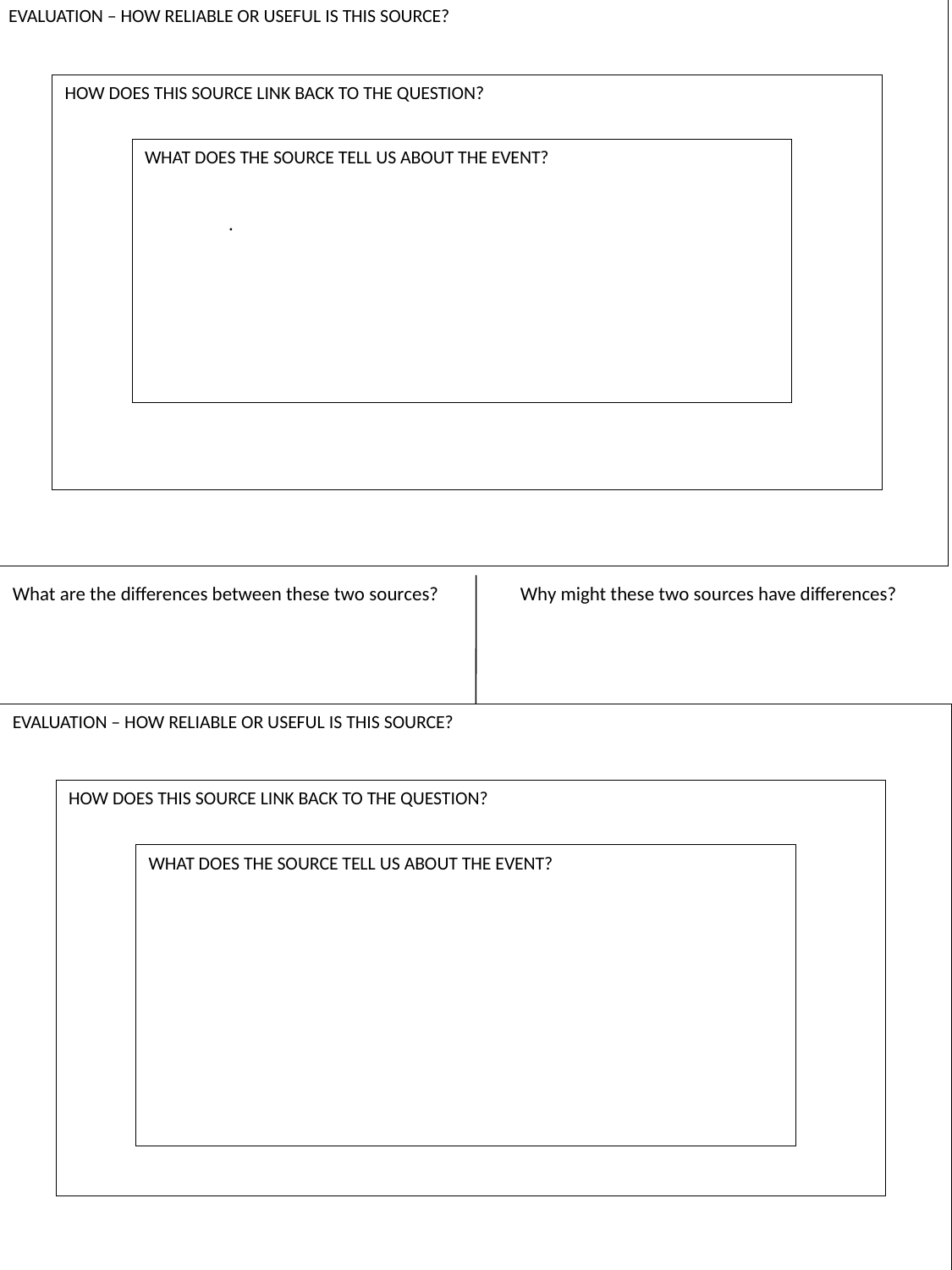

EVALUATION – HOW RELIABLE OR USEFUL IS THIS SOURCE?

HOW DOES THIS SOURCE LINK BACK TO THE QUESTION?

WHAT DOES THE SOURCE TELL US ABOUT THE EVENT?

.
What are the differences between these two sources?	Why might these two sources have differences?

EVALUATION – HOW RELIABLE OR USEFUL IS THIS SOURCE?

HOW DOES THIS SOURCE LINK BACK TO THE QUESTION?

WHAT DOES THE SOURCE TELL US ABOUT THE EVENT?